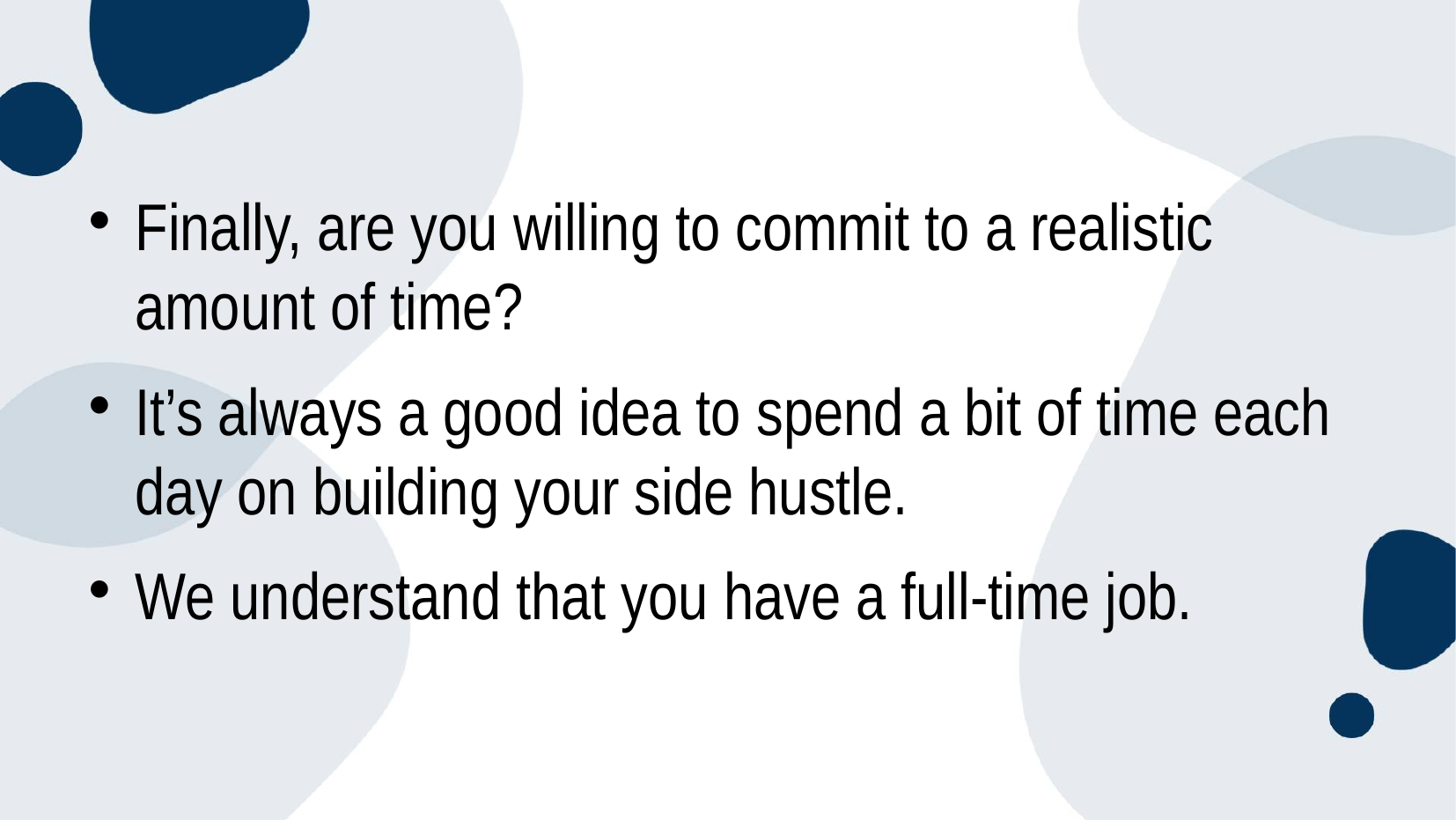

#
Finally, are you willing to commit to a realistic amount of time?
It’s always a good idea to spend a bit of time each day on building your side hustle.
We understand that you have a full-time job.